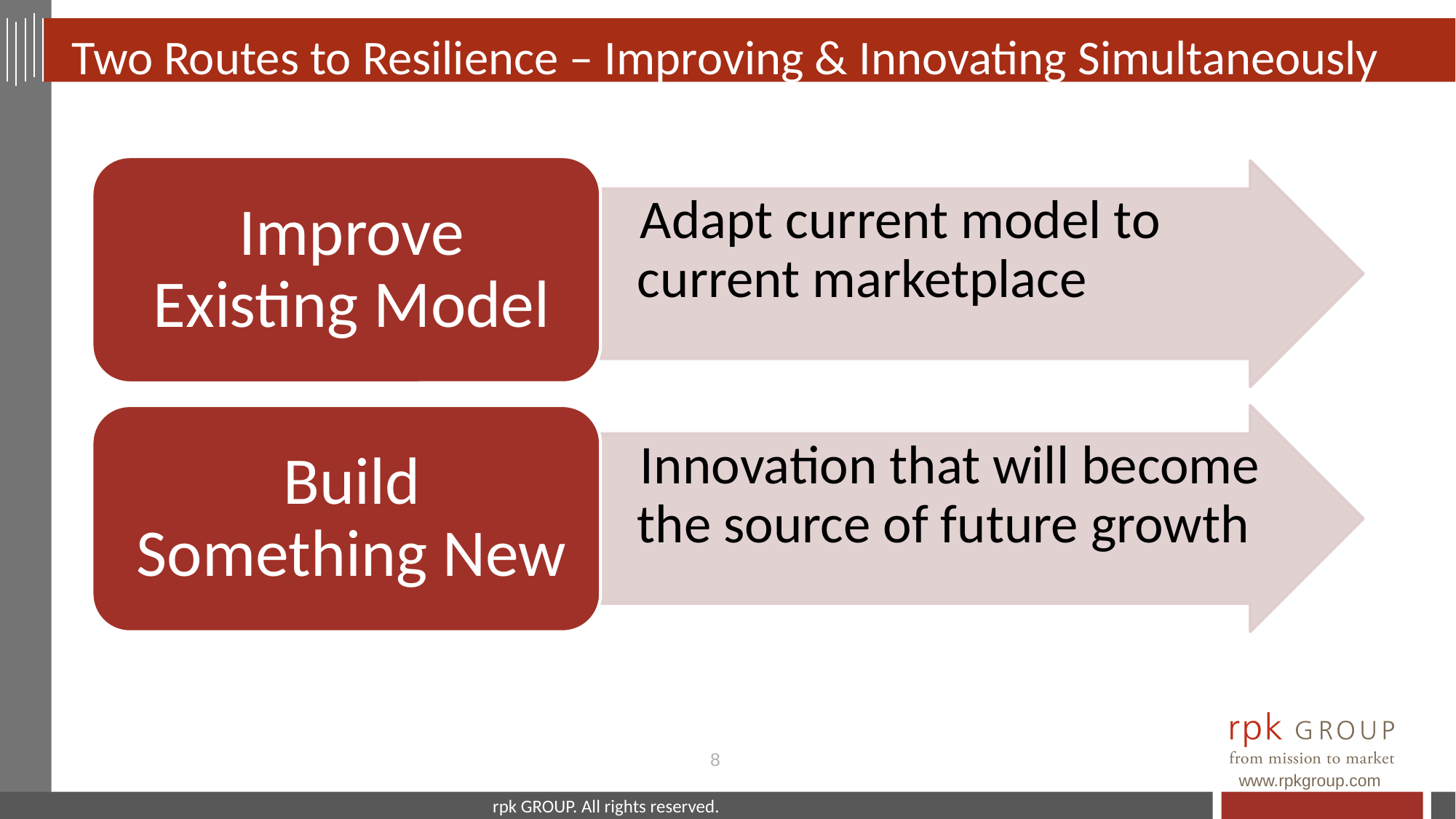

# Two Routes to Resilience – Improving & Innovating Simultaneously
   Adapt current model to current marketplace
Improve Existing Model
   Innovation that will become the source of future growth
Build Something New
8